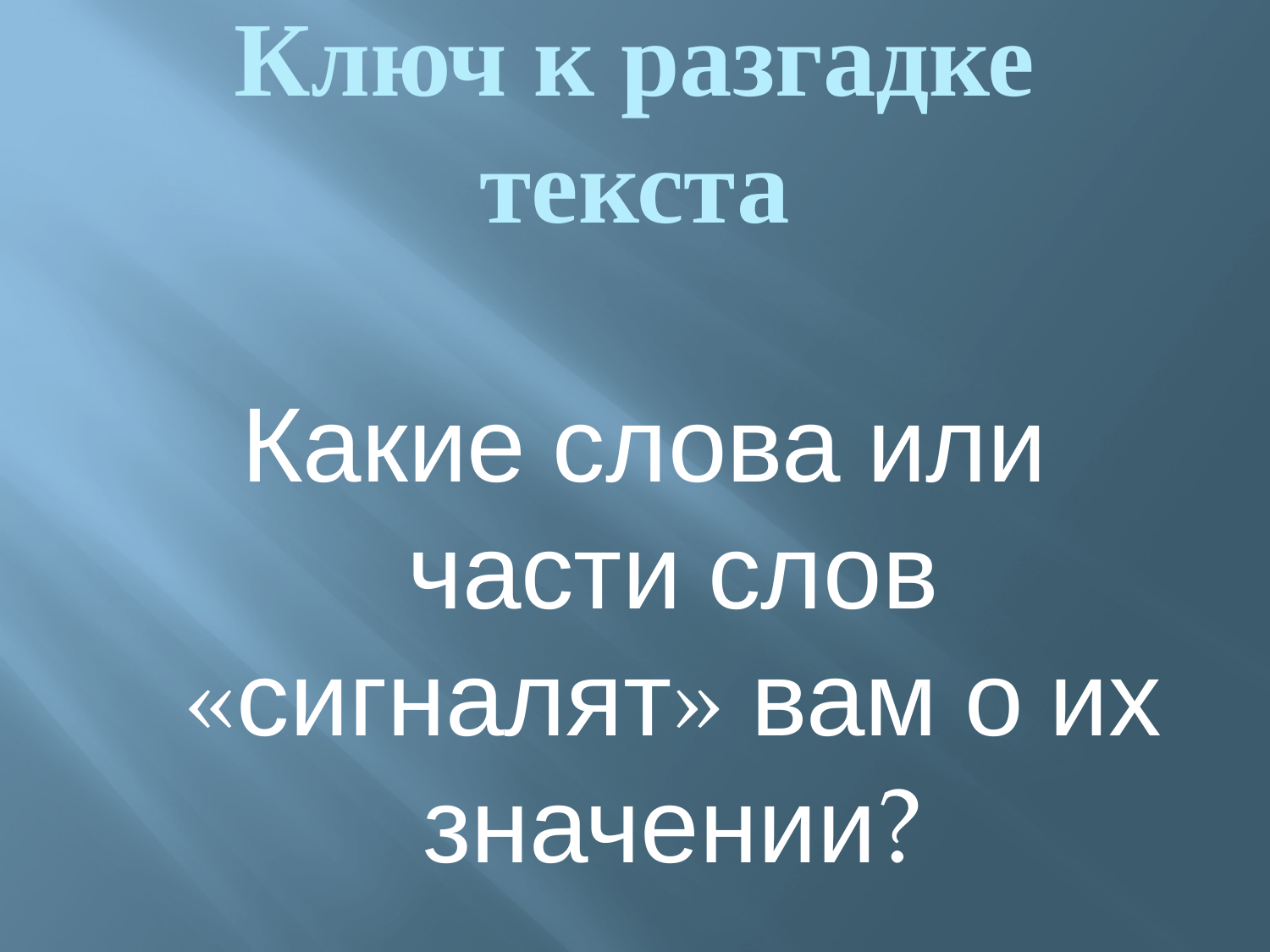

# Ключ к разгадке текста

Какие слова или части слов «сигналят» вам о их значении?